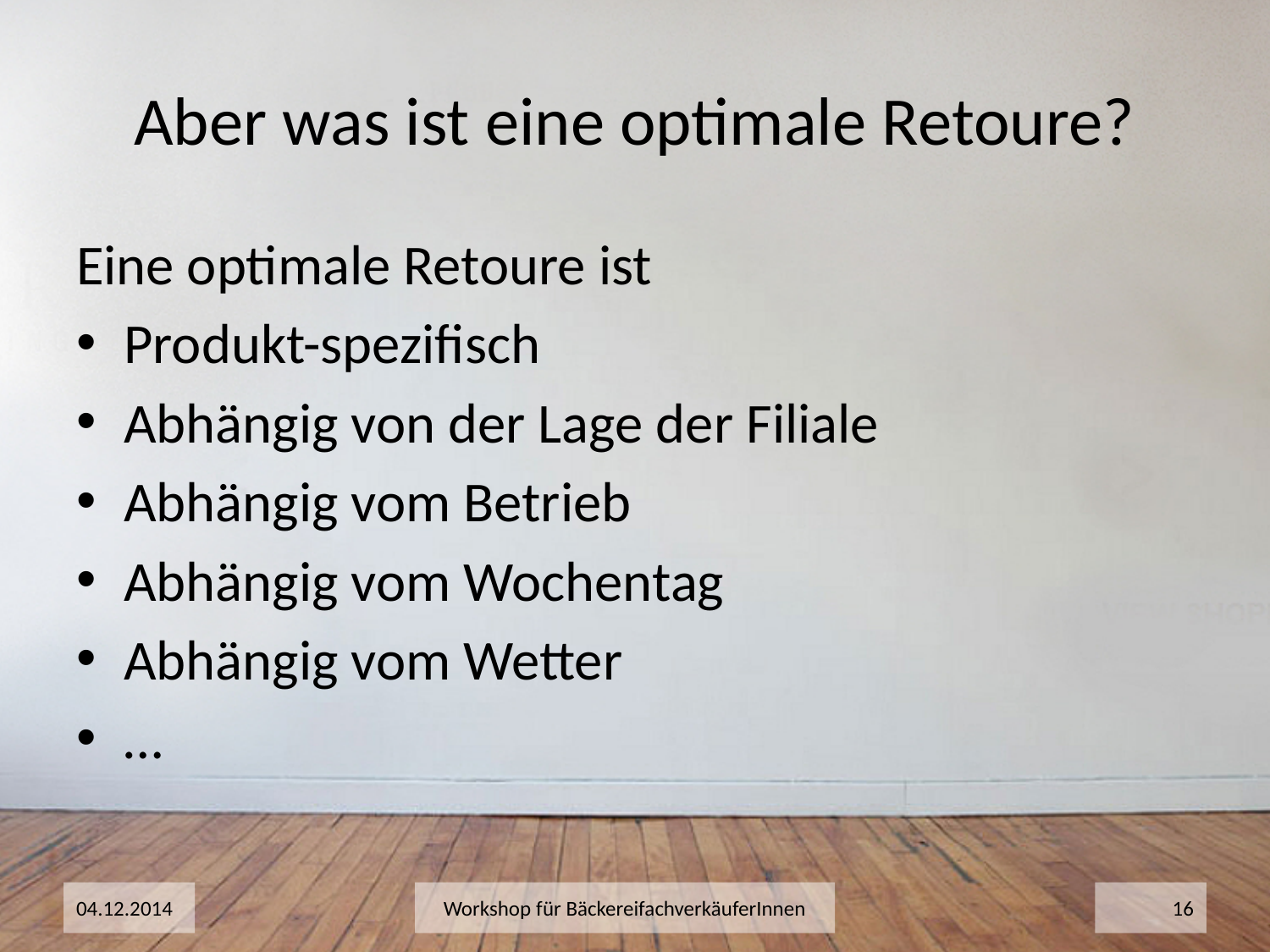

# Aber was ist eine optimale Retoure?
Eine optimale Retoure ist
Produkt-spezifisch
Abhängig von der Lage der Filiale
Abhängig vom Betrieb
Abhängig vom Wochentag
Abhängig vom Wetter
…

04.12.2014
Workshop für BäckereifachverkäuferInnen
16